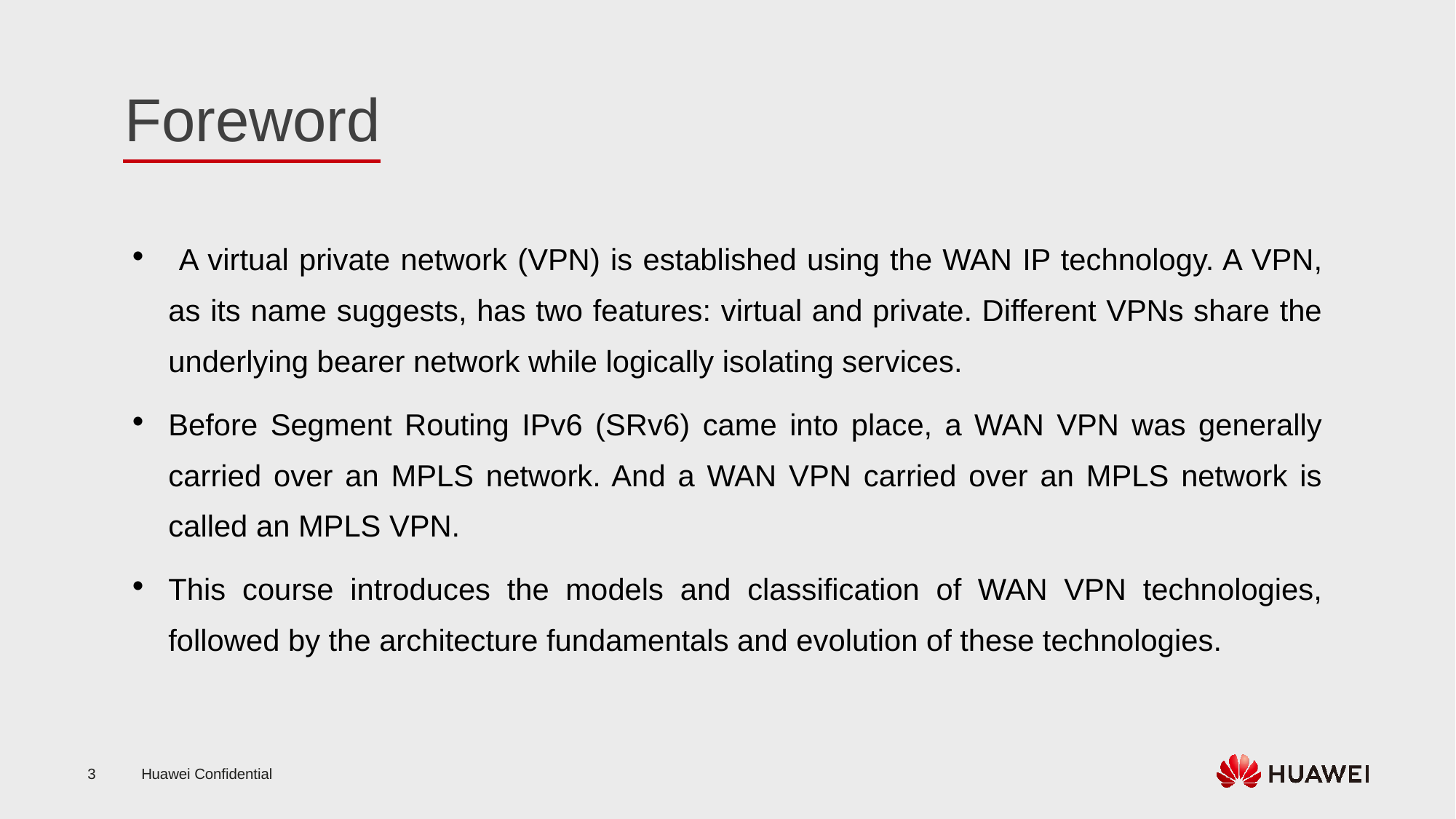

A virtual private network (VPN) is established using the WAN IP technology. A VPN, as its name suggests, has two features: virtual and private. Different VPNs share the underlying bearer network while logically isolating services.
Before Segment Routing IPv6 (SRv6) came into place, a WAN VPN was generally carried over an MPLS network. And a WAN VPN carried over an MPLS network is called an MPLS VPN.
This course introduces the models and classification of WAN VPN technologies, followed by the architecture fundamentals and evolution of these technologies.